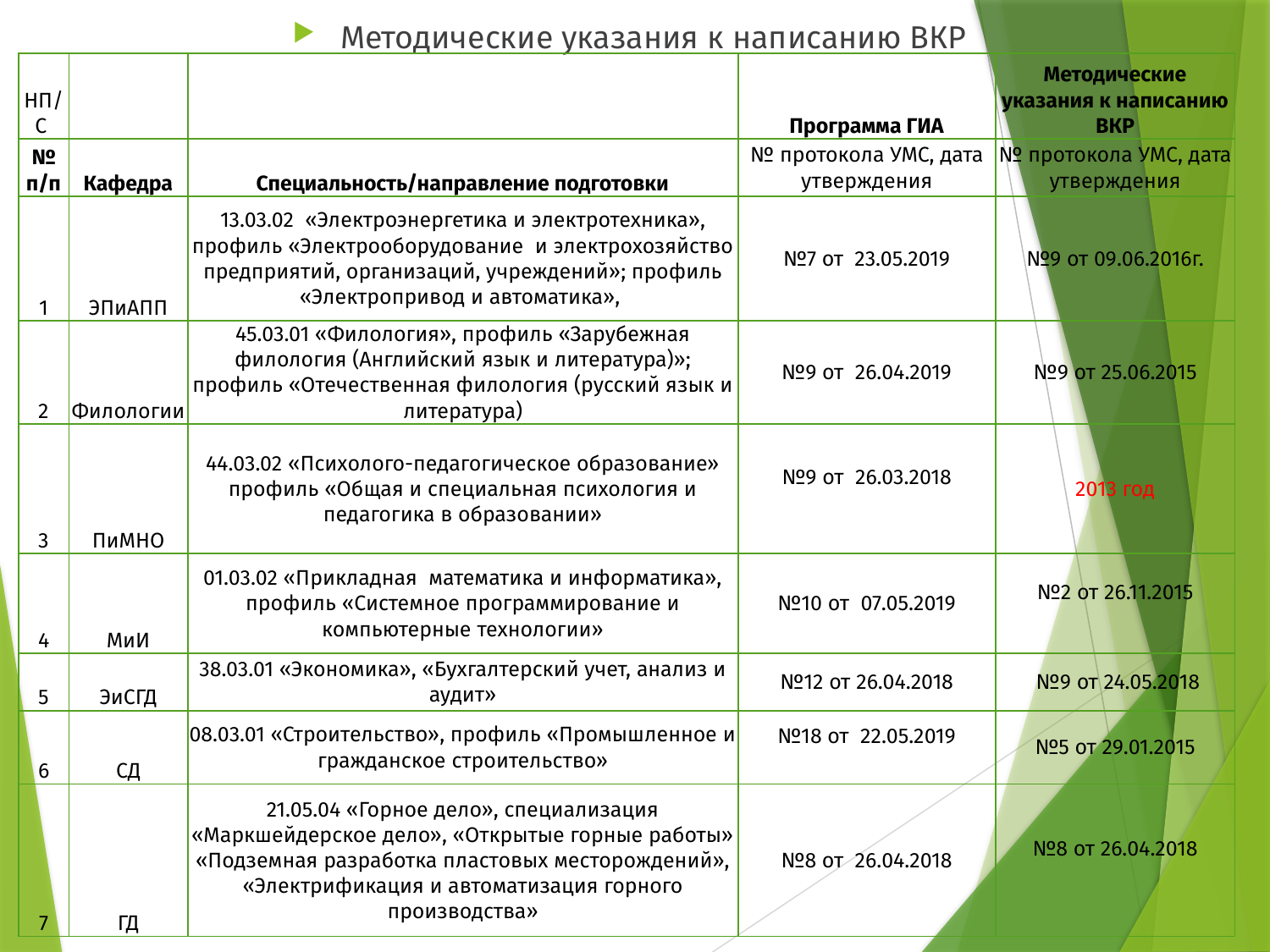

# Методические указания к написанию ВКР
| НП/С |  |  | Программа ГИА | Методические указания к написанию ВКР |
| --- | --- | --- | --- | --- |
| № п/п | Кафедра | Специальность/направление подготовки | № протокола УМС, дата утверждения | № протокола УМС, дата утверждения |
| 1 | ЭПиАПП | 13.03.02 «Электроэнергетика и электротехника», профиль «Электрооборудование и электрохозяйство предприятий, организаций, учреждений»; профиль «Электропривод и автоматика», | №7 от 23.05.2019 | №9 от 09.06.2016г. |
| 2 | Филологии | 45.03.01 «Филология», профиль «Зарубежная филология (Английский язык и литература)»; профиль «Отечественная филология (русский язык и литература) | №9 от 26.04.2019 | №9 от 25.06.2015 |
| 3 | ПиМНО | 44.03.02 «Психолого-педагогическое образование» профиль «Общая и специальная психология и педагогика в образовании» | №9 от 26.03.2018 | 2013 год |
| 4 | МиИ | 01.03.02 «Прикладная математика и информатика», профиль «Системное программирование и компьютерные технологии» | №10 от 07.05.2019 | №2 от 26.11.2015 |
| 5 | ЭиСГД | 38.03.01 «Экономика», «Бухгалтерский учет, анализ и аудит» | №12 от 26.04.2018 | №9 от 24.05.2018 |
| 6 | СД | 08.03.01 «Строительство», профиль «Промышленное и гражданское строительство» | №18 от 22.05.2019 | №5 от 29.01.2015 |
| 7 | ГД | 21.05.04 «Горное дело», специализация «Маркшейдерское дело», «Открытые горные работы» «Подземная разработка пластовых месторождений», «Электрификация и автоматизация горного производства» | №8 от 26.04.2018 | №8 от 26.04.2018 |